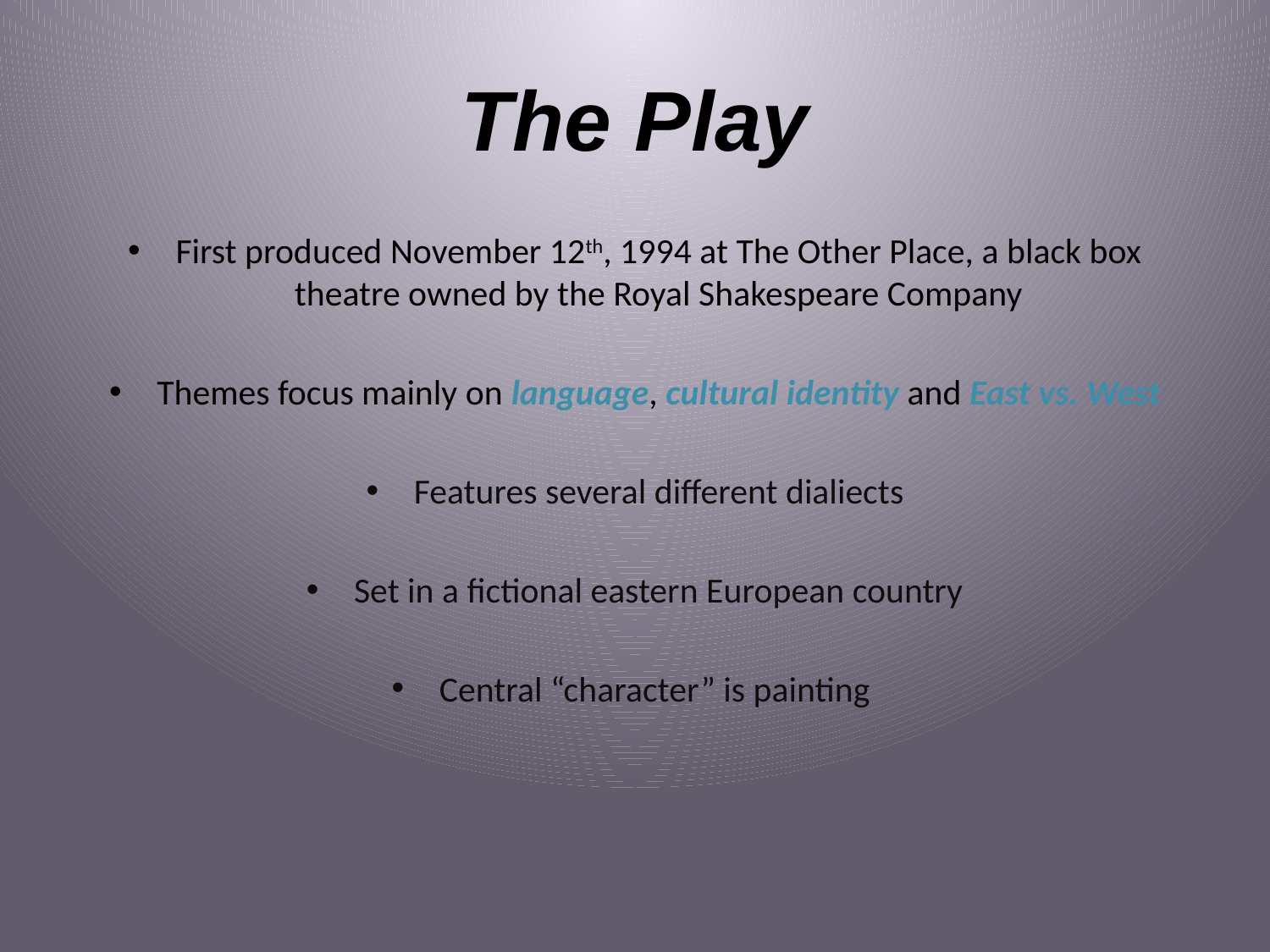

# The Play
First produced November 12th, 1994 at The Other Place, a black box theatre owned by the Royal Shakespeare Company

Themes focus mainly on language, cultural identity and East vs. West

Features several different dialiects

Set in a fictional eastern European country

Central “character” is painting